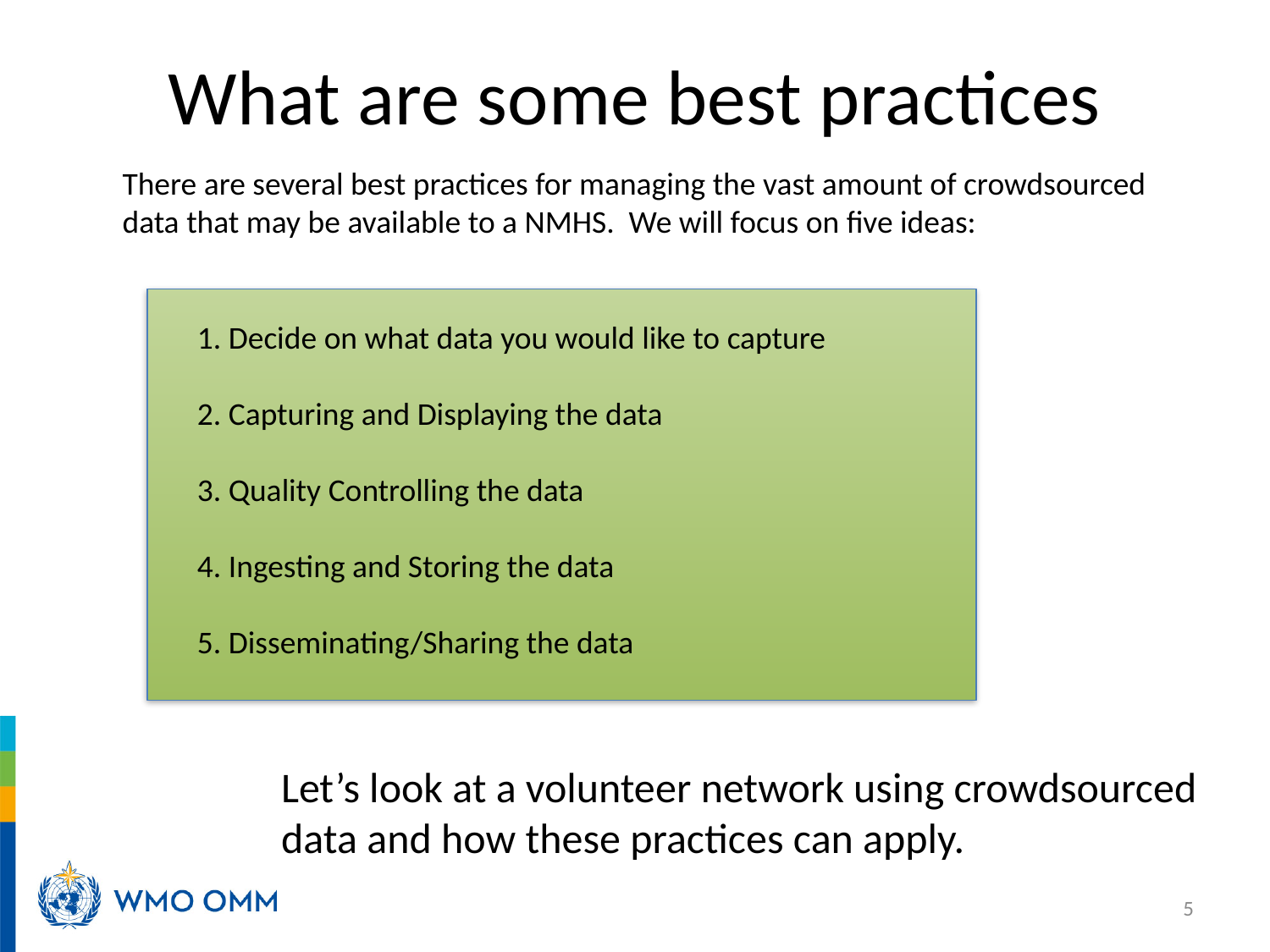

# What are some best practices
There are several best practices for managing the vast amount of crowdsourced
data that may be available to a NMHS.  We will focus on five ideas:

1. Decide on what data you would like to capture

2. Capturing and Displaying the data

3. Quality Controlling the data

4. Ingesting and Storing the data

5. Disseminating/Sharing the data

Let’s look at a volunteer network using crowdsourced data and how these practices can apply.
5